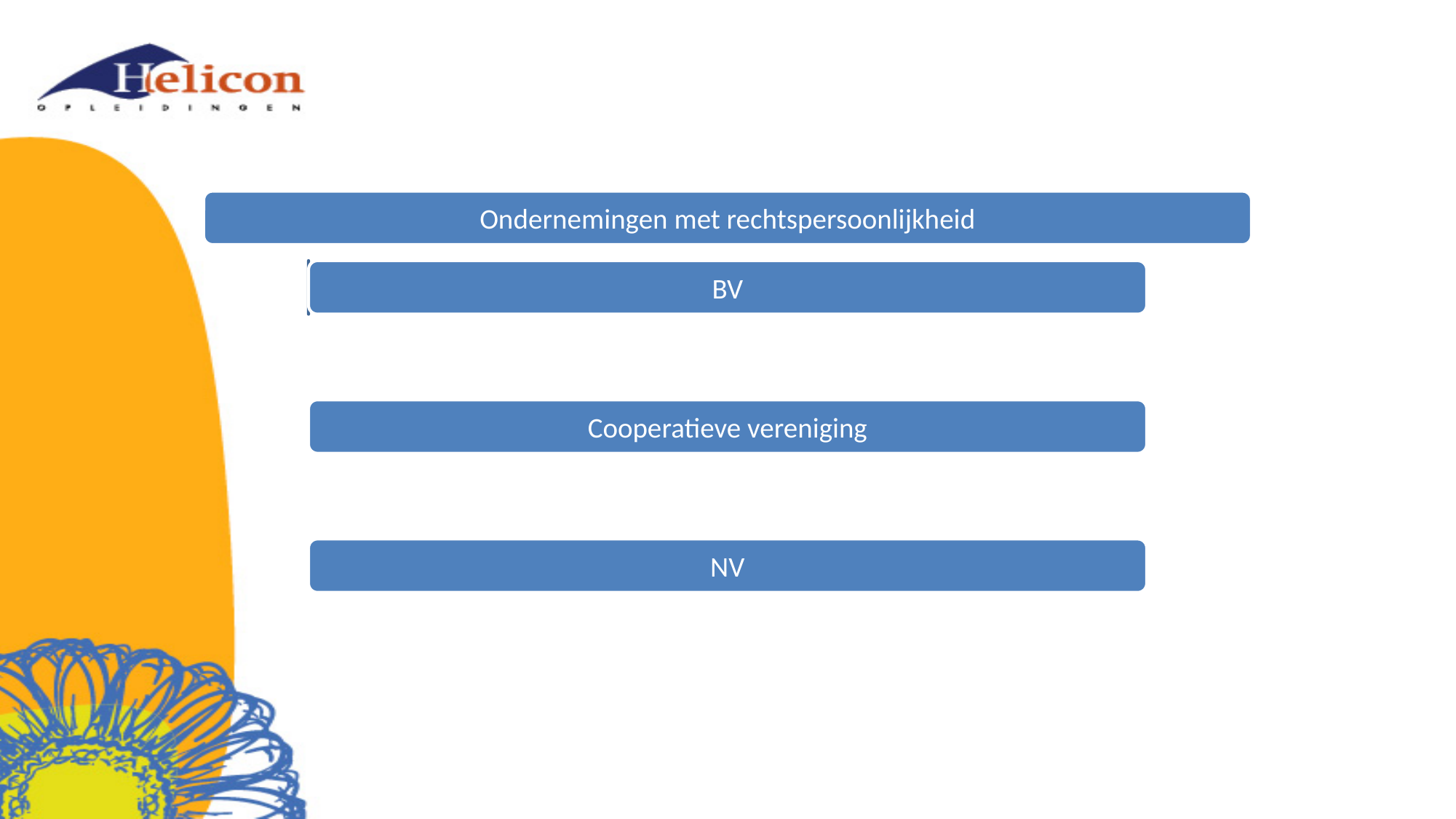

#
Ondernemingen met rechtspersoonlijkheid
BV
NV
Cooperatieve vereniging